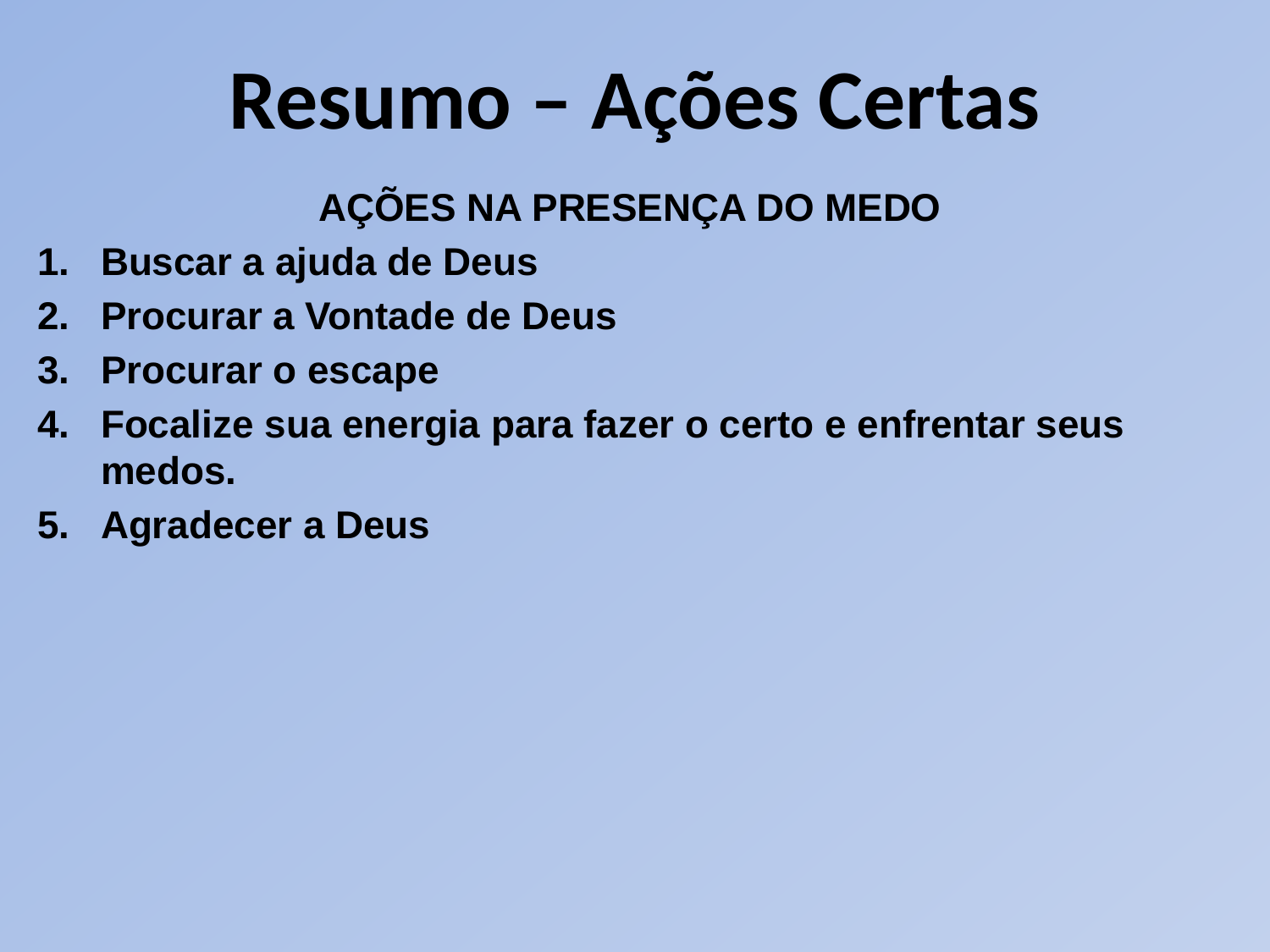

# Resumo – Ações Certas
AÇÕES NA PRESENÇA DO MEDO
1.  	Buscar a ajuda de Deus
2.  	Procurar a Vontade de Deus
Procurar o escape
Focalize sua energia para fazer o certo e enfrentar seus medos.
Agradecer a Deus